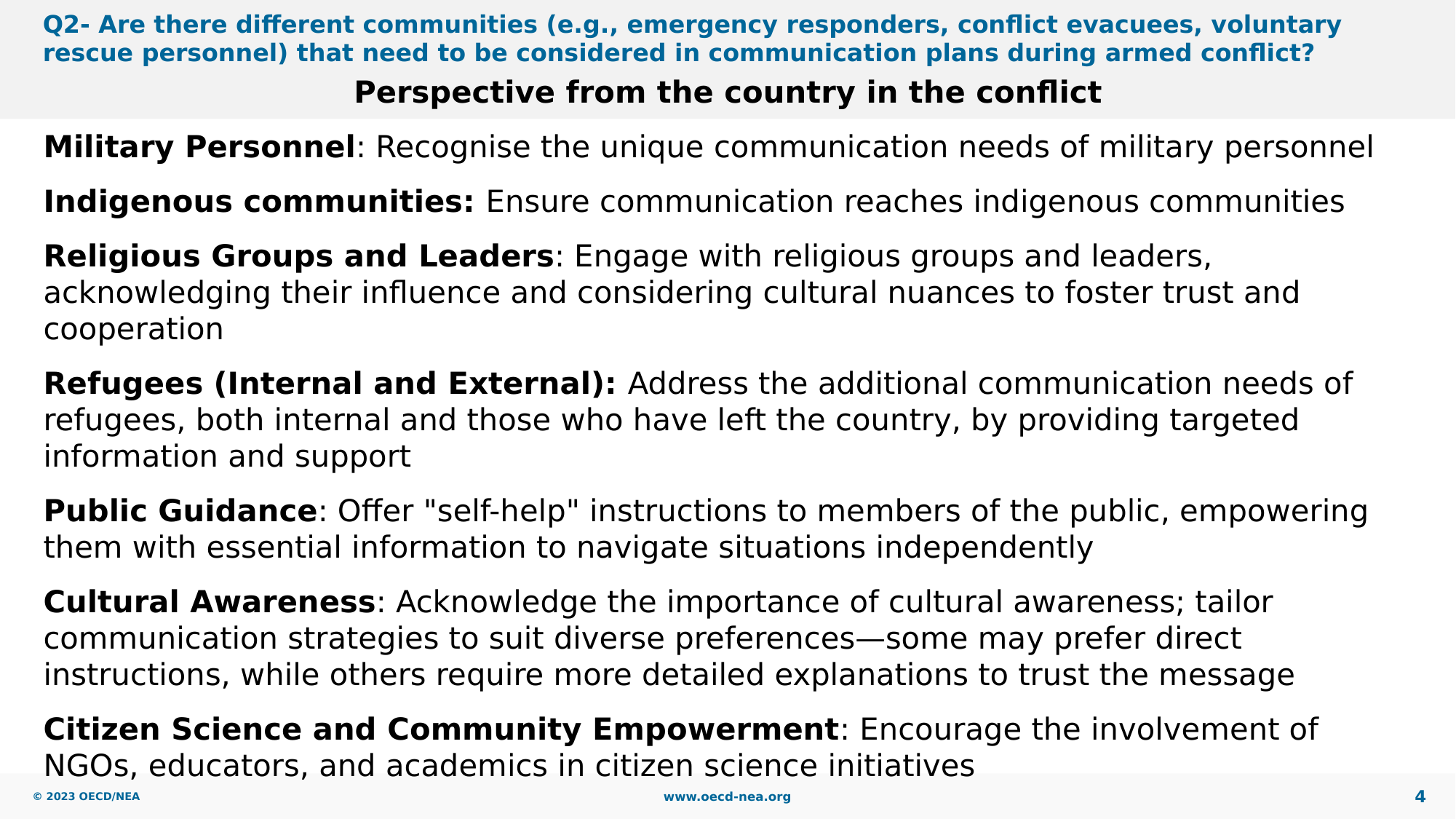

# Q2- Are there different communities (e.g., emergency responders, conflict evacuees, voluntary rescue personnel) that need to be considered in communication plans during armed conflict?
Perspective from the country in the conflict
Military Personnel: Recognise the unique communication needs of military personnel
Indigenous communities: Ensure communication reaches indigenous communities
Religious Groups and Leaders: Engage with religious groups and leaders, acknowledging their influence and considering cultural nuances to foster trust and cooperation
Refugees (Internal and External): Address the additional communication needs of refugees, both internal and those who have left the country, by providing targeted information and support
Public Guidance: Offer "self-help" instructions to members of the public, empowering them with essential information to navigate situations independently
Cultural Awareness: Acknowledge the importance of cultural awareness; tailor communication strategies to suit diverse preferences—some may prefer direct instructions, while others require more detailed explanations to trust the message
Citizen Science and Community Empowerment: Encourage the involvement of NGOs, educators, and academics in citizen science initiatives